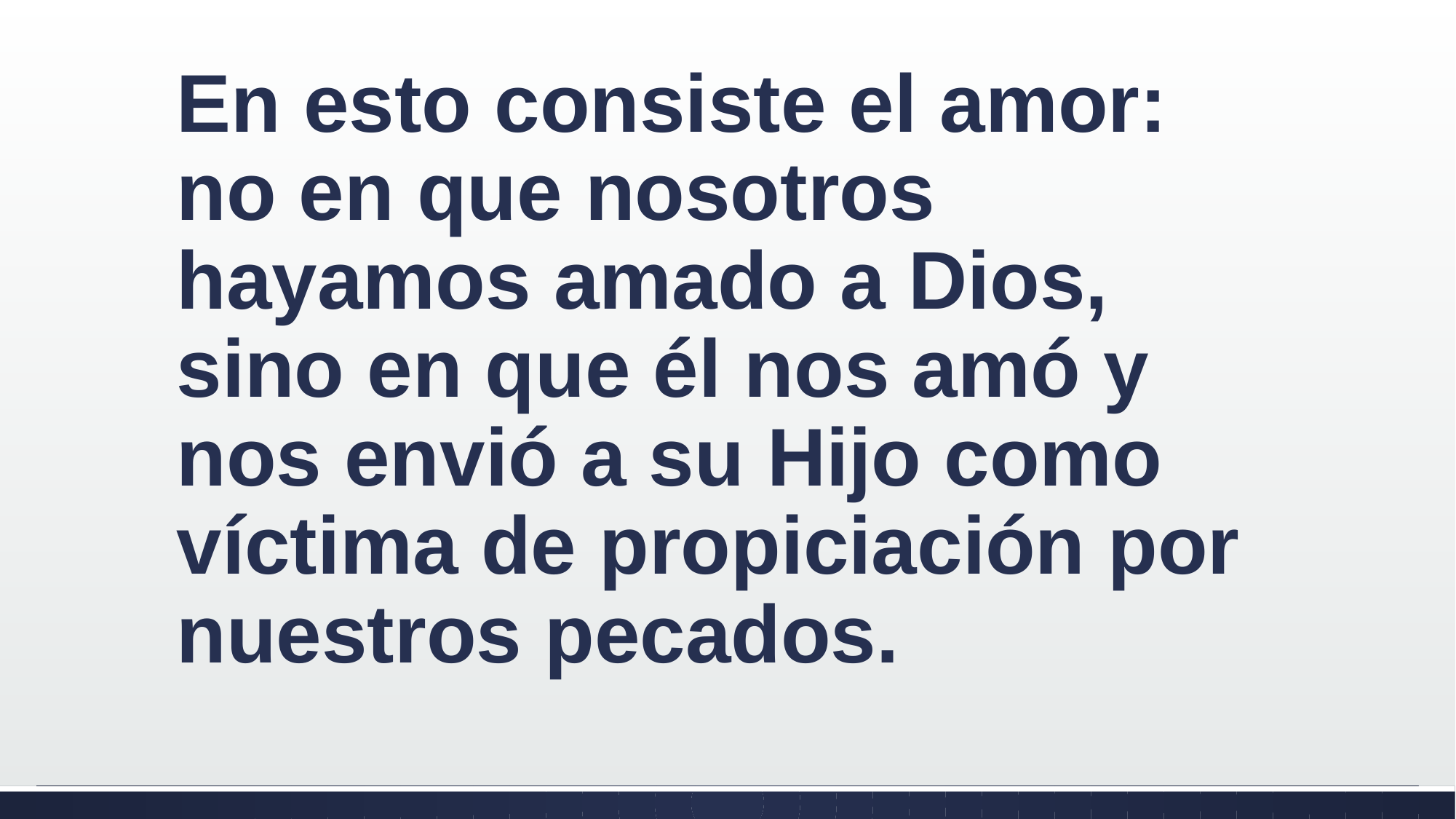

#
En esto consiste el amor: no en que nosotros hayamos amado a Dios, sino en que él nos amó y nos envió a su Hijo como víctima de propiciación por nuestros pecados.